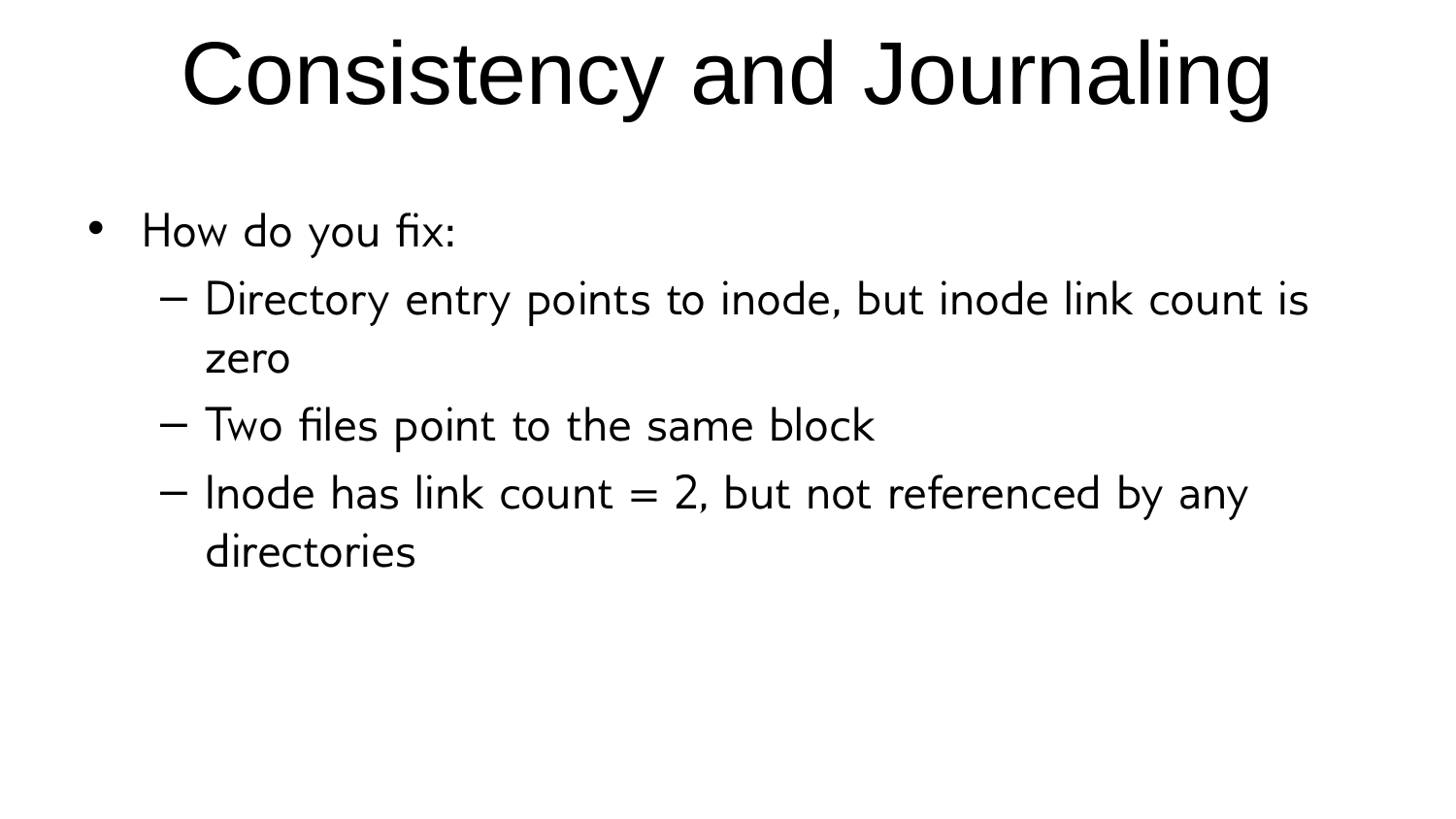

# Consistency and Journaling
How do you fix:
Directory entry points to inode, but inode link count is zero
Two files point to the same block
Inode has link count = 2, but not referenced by any directories